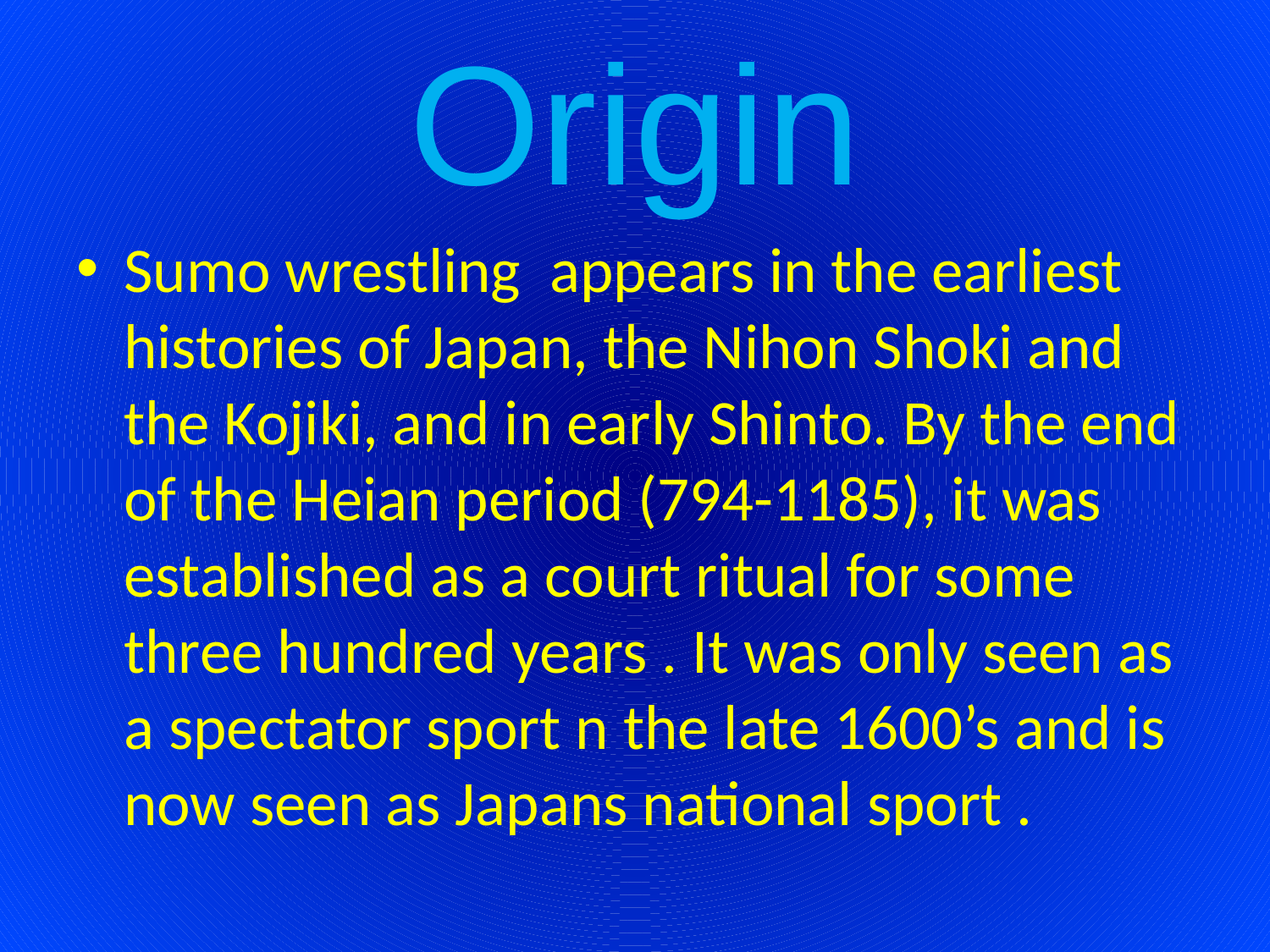

# Origin
Sumo wrestling  appears in the earliest histories of Japan, the Nihon Shoki and the Kojiki, and in early Shinto. By the end of the Heian period (794-1185), it was established as a court ritual for some three hundred years . It was only seen as a spectator sport n the late 1600’s and is now seen as Japans national sport .